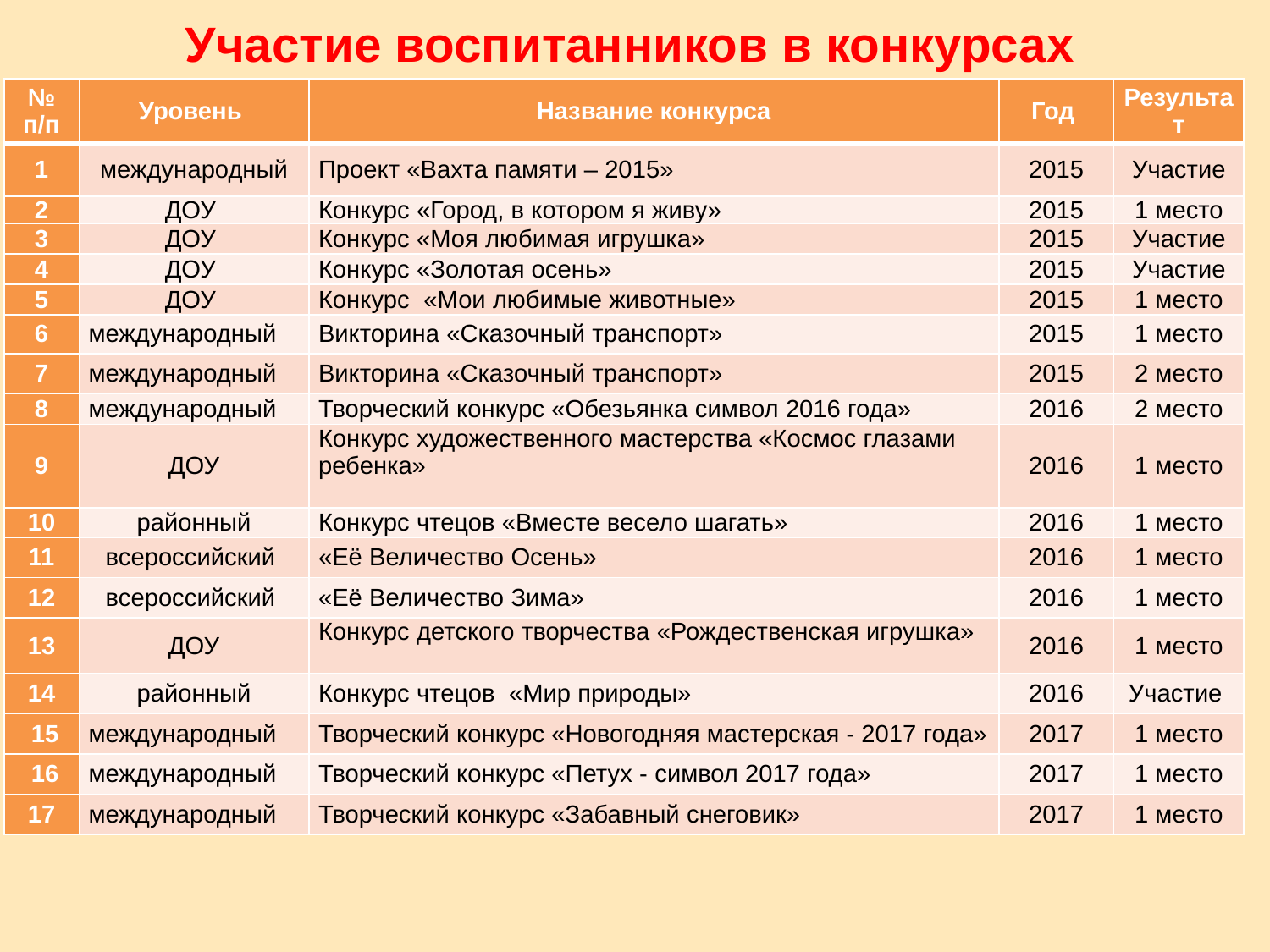

Участие воспитанников в конкурсах
| № п/п | Уровень | Название конкурса | Год | Результат |
| --- | --- | --- | --- | --- |
| 1 | международный | Проект «Вахта памяти – 2015» | 2015 | Участие |
| 2 | ДОУ | Конкурс «Город, в котором я живу» | 2015 | 1 место |
| 3 | ДОУ | Конкурс «Моя любимая игрушка» | 2015 | Участие |
| 4 | ДОУ | Конкурс «Золотая осень» | 2015 | Участие |
| 5 | ДОУ | Конкурс «Мои любимые животные» | 2015 | 1 место |
| 6 | международный | Викторина «Сказочный транспорт» | 2015 | 1 место |
| 7 | международный | Викторина «Сказочный транспорт» | 2015 | 2 место |
| 8 | международный | Творческий конкурс «Обезьянка символ 2016 года» | 2016 | 2 место |
| 9 | ДОУ | Конкурс художественного мастерства «Космос глазами ребенка» | 2016 | 1 место |
| 10 | районный | Конкурс чтецов «Вместе весело шагать» | 2016 | 1 место |
| 11 | всероссийский | «Её Величество Осень» | 2016 | 1 место |
| 12 | всероссийский | «Её Величество Зима» | 2016 | 1 место |
| 13 | ДОУ | Конкурс детского творчества «Рождественская игрушка» | 2016 | 1 место |
| 14 | районный | Конкурс чтецов «Мир природы» | 2016 | Участие |
| 15 | международный | Творческий конкурс «Новогодняя мастерская - 2017 года» | 2017 | 1 место |
| 16 | международный | Творческий конкурс «Петух - символ 2017 года» | 2017 | 1 место |
| 17 | международный | Творческий конкурс «Забавный снеговик» | 2017 | 1 место |